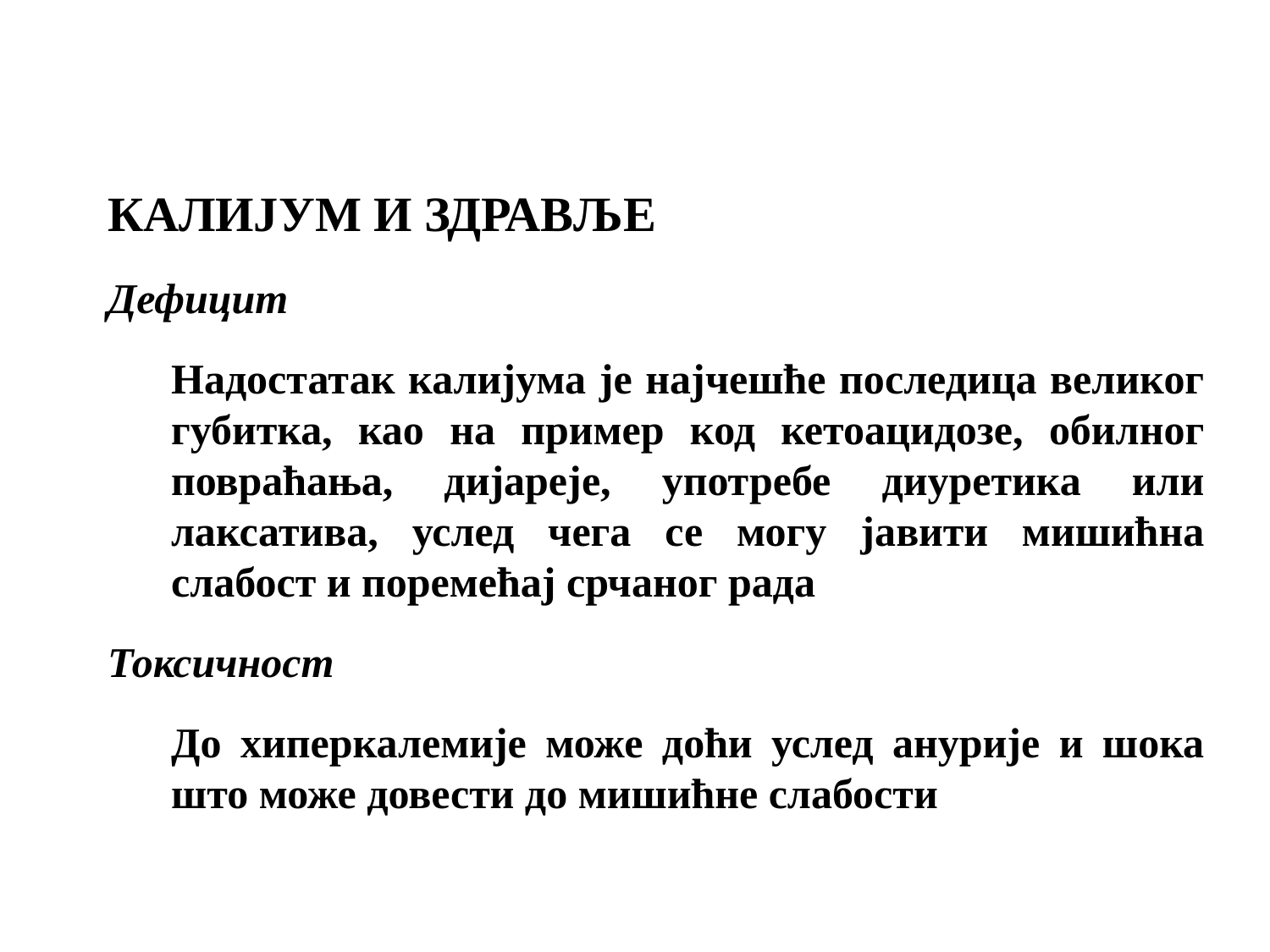

КАЛИЈУМ И ЗДРАВЉЕ

Дефицит

Надостатак калијума је најчешће последица великог губитка, као на пример код кетоацидозе, обилног повраћања, дијареје, употребе диуретика или лаксатива, услед чега се могу јавити мишићна слабост и поремећај срчаног рада

Токсичност

До хиперкалемије може доћи услед анурије и шока што може довести до мишићне слабости